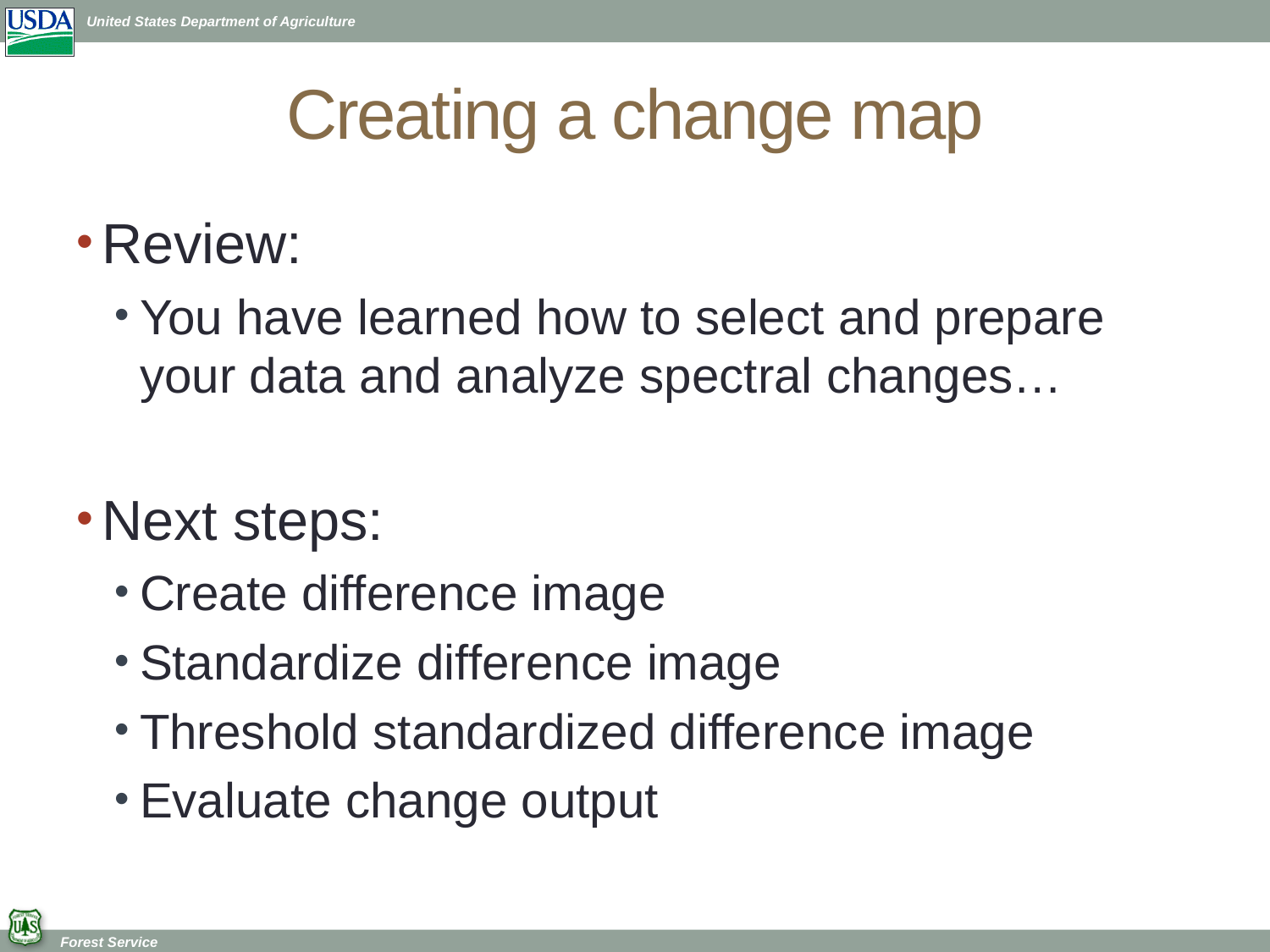

# Creating a change map
Review:
You have learned how to select and prepare your data and analyze spectral changes…

Next steps:
Create difference image
Standardize difference image
Threshold standardized difference image
Evaluate change output